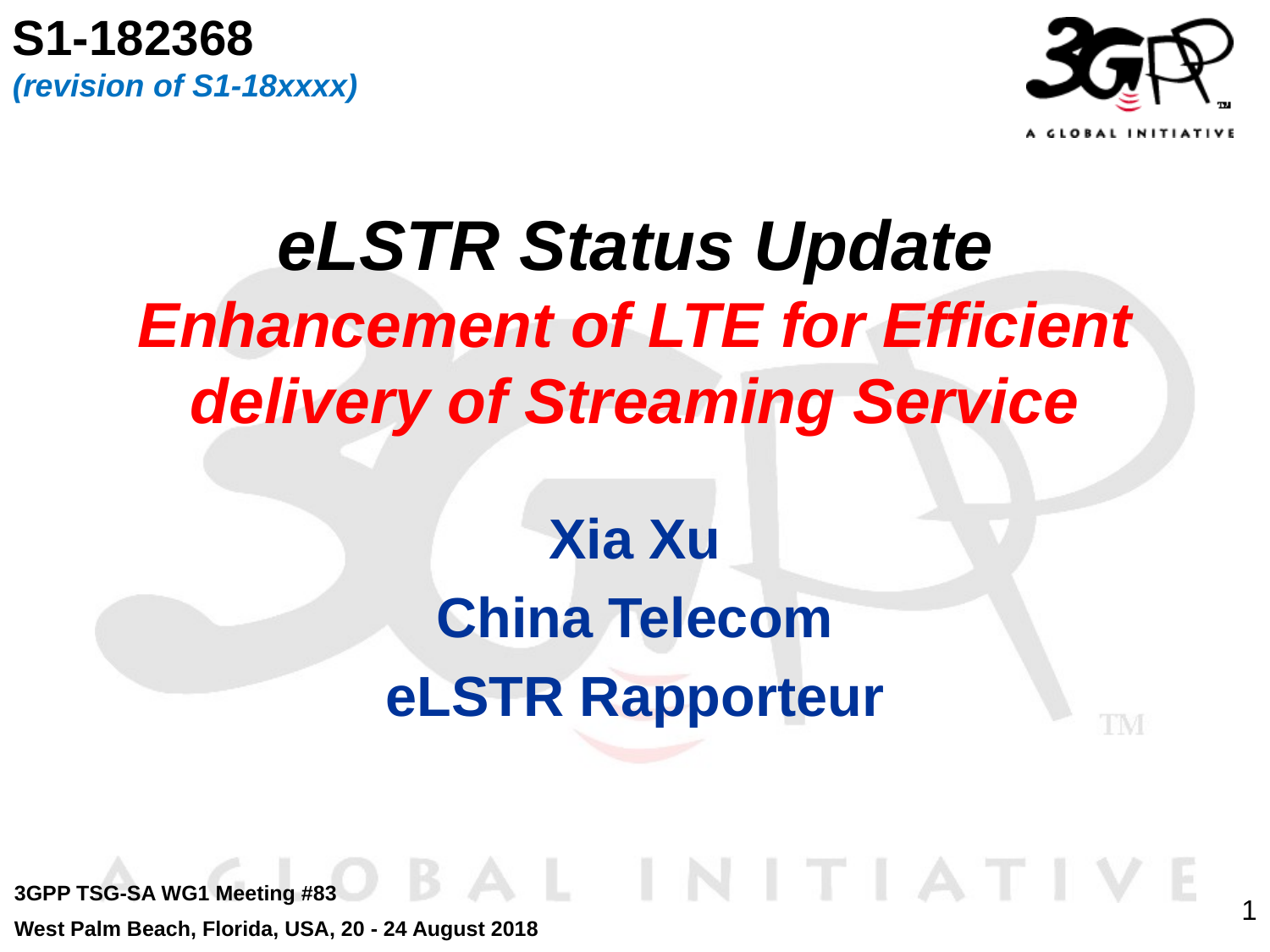

S1-182368
(revision of S1-18xxxx)
# eLSTR Status Update Enhancement of LTE for Efficient delivery of Streaming Service
Xia Xu
China Telecom
eLSTR Rapporteur
3GPP TSG-SA WG1 Meeting #83
West Palm Beach, Florida, USA, 20 - 24 August 2018
1